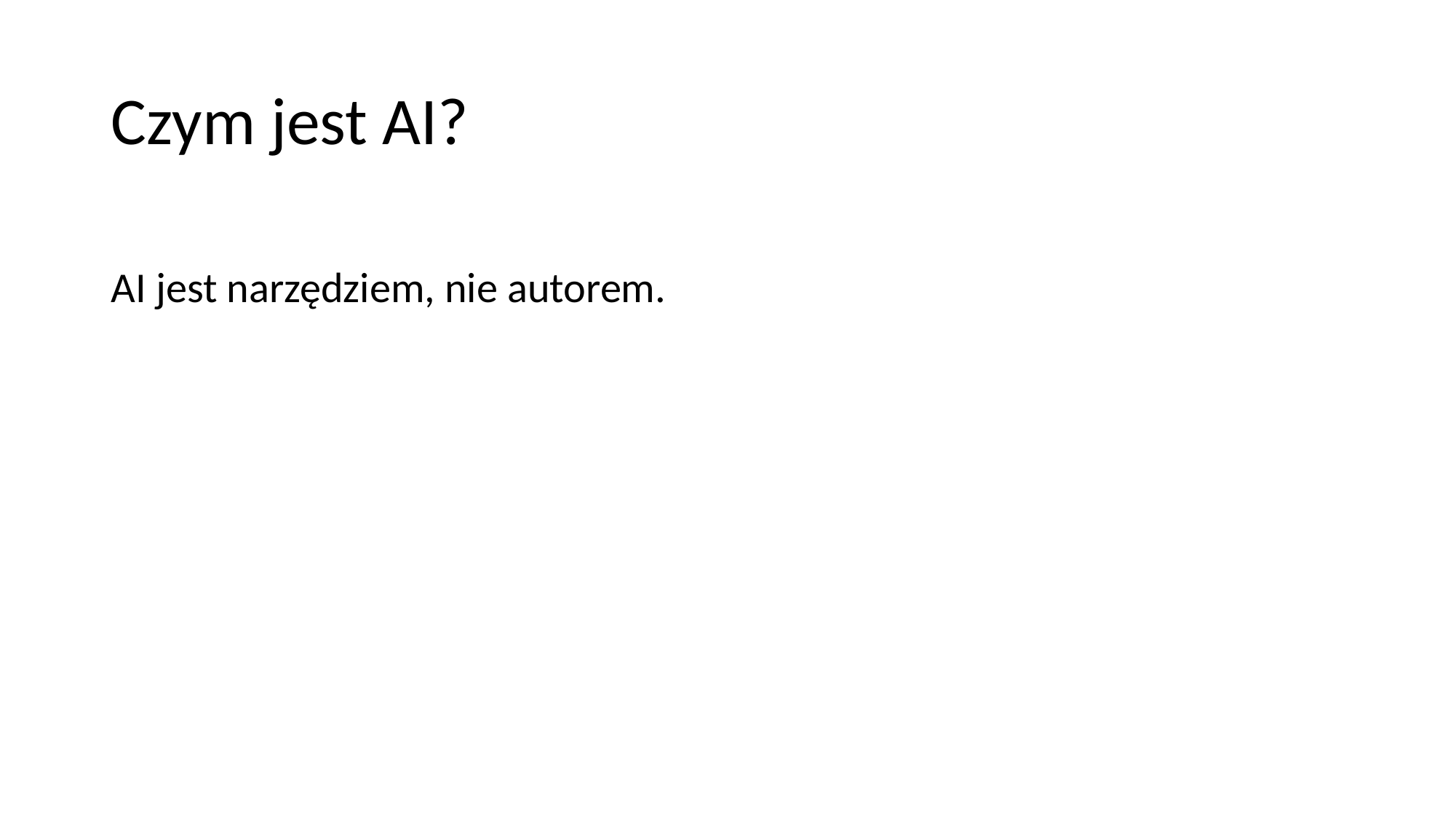

# Czym jest AI?
AI jest narzędziem, nie autorem.